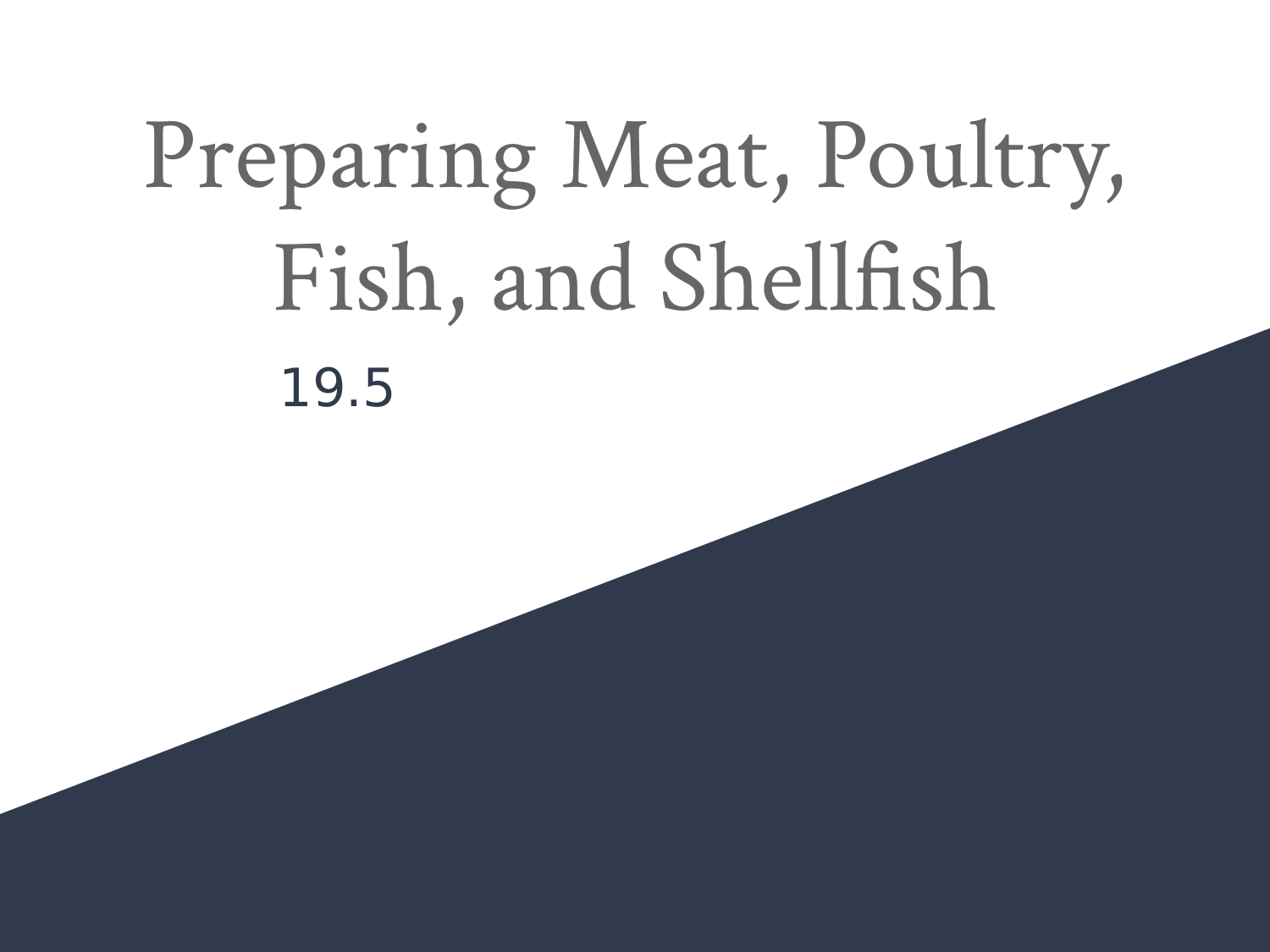

# Preparing Meat, Poultry, Fish, and Shellfish
19.5